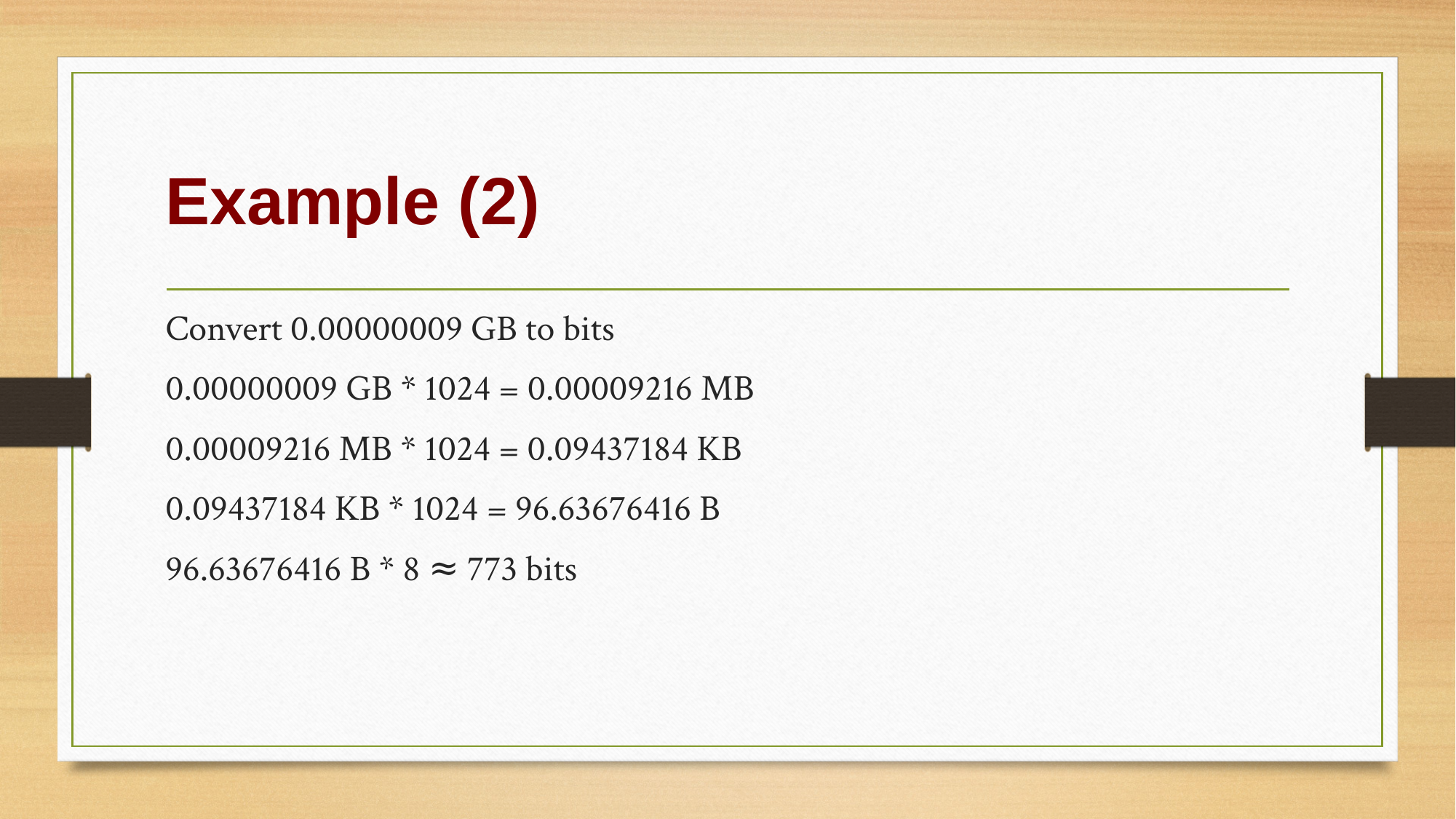

# Example (2)
Convert 0.00000009 GB to bits
0.00000009 GB * 1024 = 0.00009216 MB
0.00009216 MB * 1024 = 0.09437184 KB
0.09437184 KB * 1024 = 96.63676416 B
96.63676416 B * 8 ≈ 773 bits